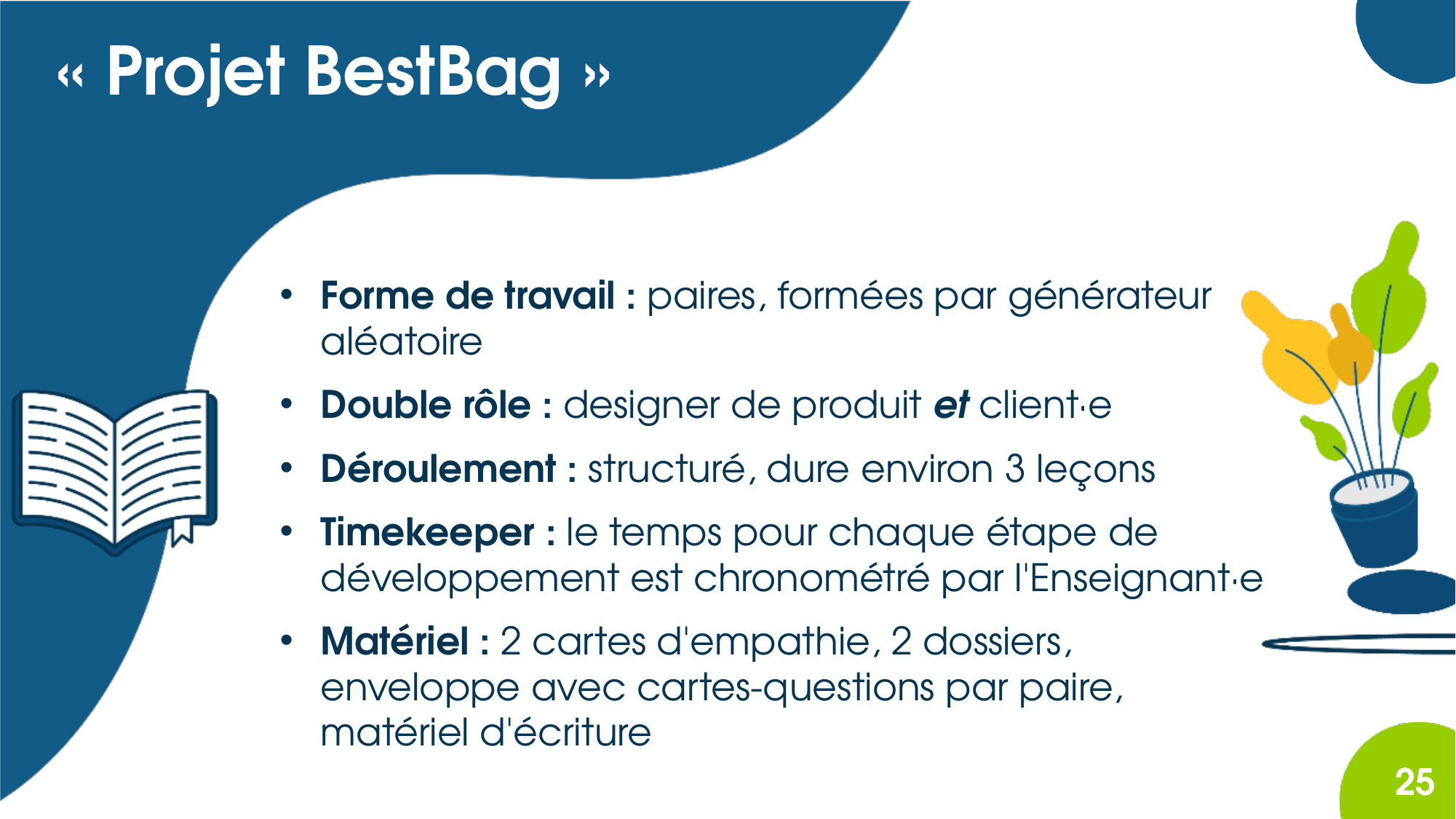

« Projet BestBag »
Forme de travail : paires, formées par générateur aléatoire
Double rôle : designer de produit et client·e
Déroulement : structuré, dure environ 3 leçons
Timekeeper : le temps pour chaque étape de développement est chronométré par l'Enseignant·e
Matériel : 2 cartes d'empathie, 2 dossiers, enveloppe avec cartes-questions par paire, matériel d'écriture

25